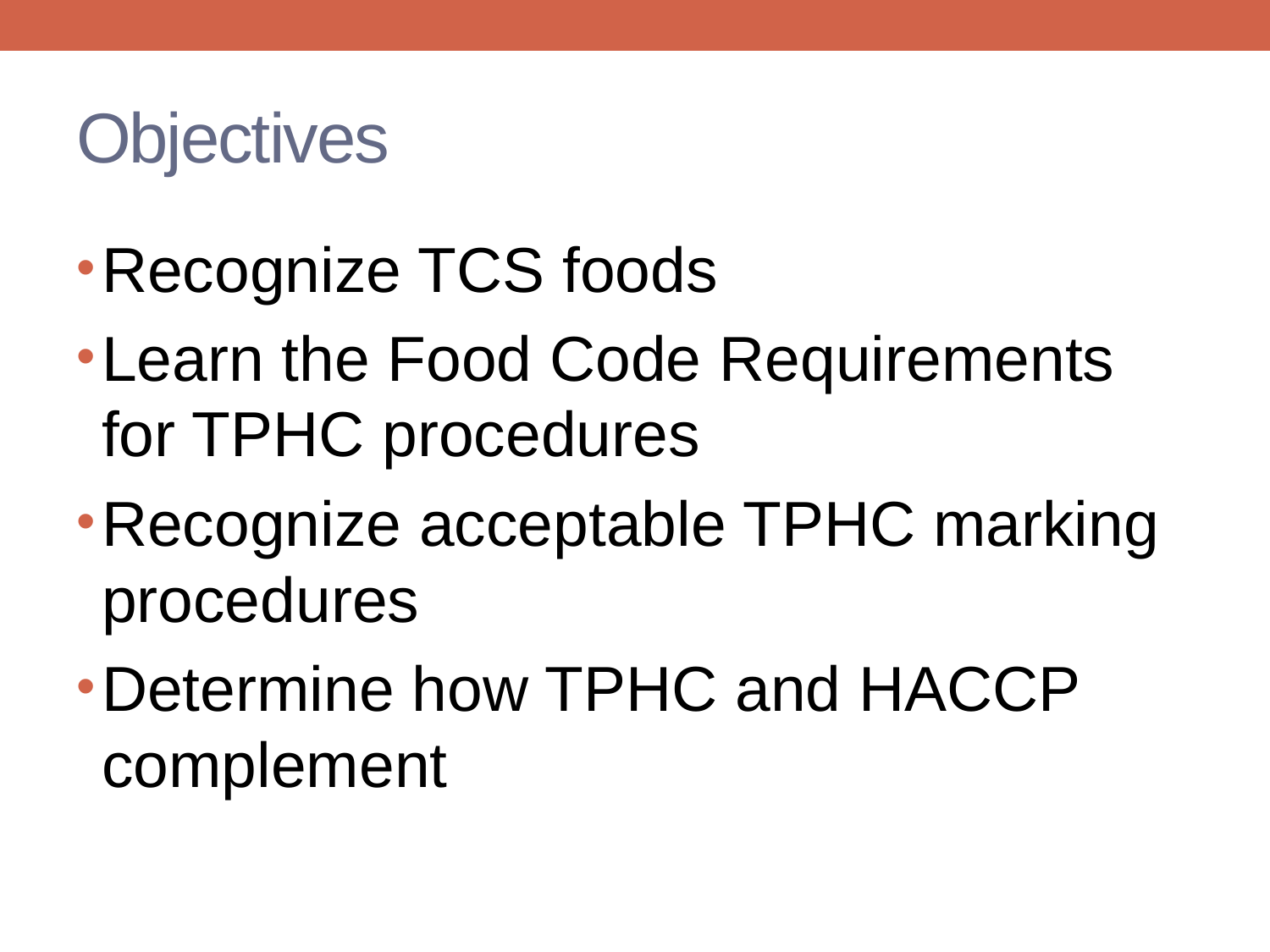

# Objectives
Recognize TCS foods
Learn the Food Code Requirements for TPHC procedures
Recognize acceptable TPHC marking procedures
Determine how TPHC and HACCP complement